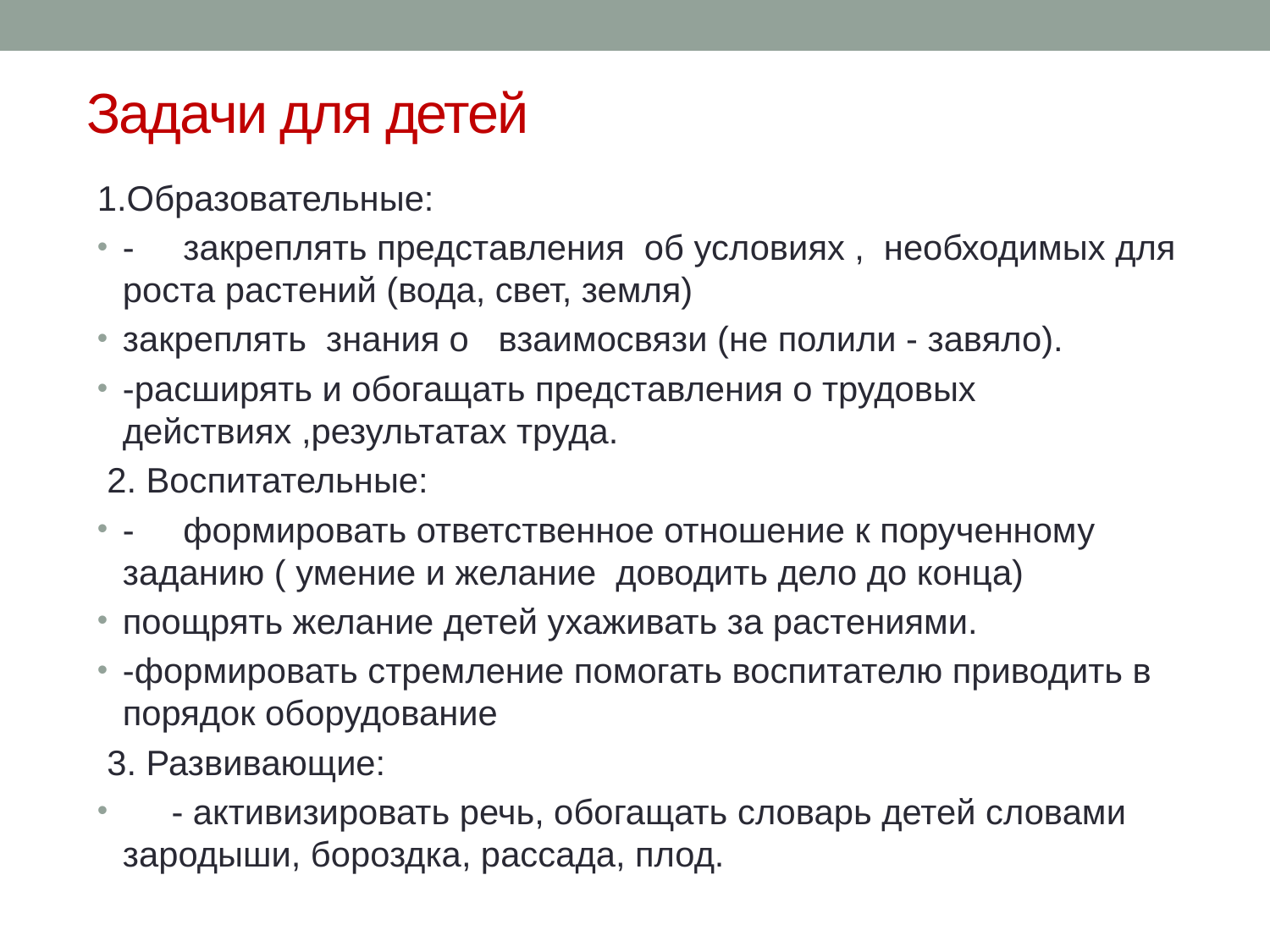

# Задачи для детей
1.Образовательные:
-     закреплять представления  об условиях ,  необходимых для роста растений (вода, свет, земля)
закреплять  знания о   взаимосвязи (не полили - завяло).
-расширять и обогащать представления о трудовых действиях ,результатах труда.
 2. Воспитательные:
-     формировать ответственное отношение к порученному заданию ( умение и желание  доводить дело до конца)
поощрять желание детей ухаживать за растениями.
-формировать стремление помогать воспитателю приводить в порядок оборудование
 3. Развивающие:
     - активизировать речь, обогащать словарь детей словами зародыши, бороздка, рассада, плод.